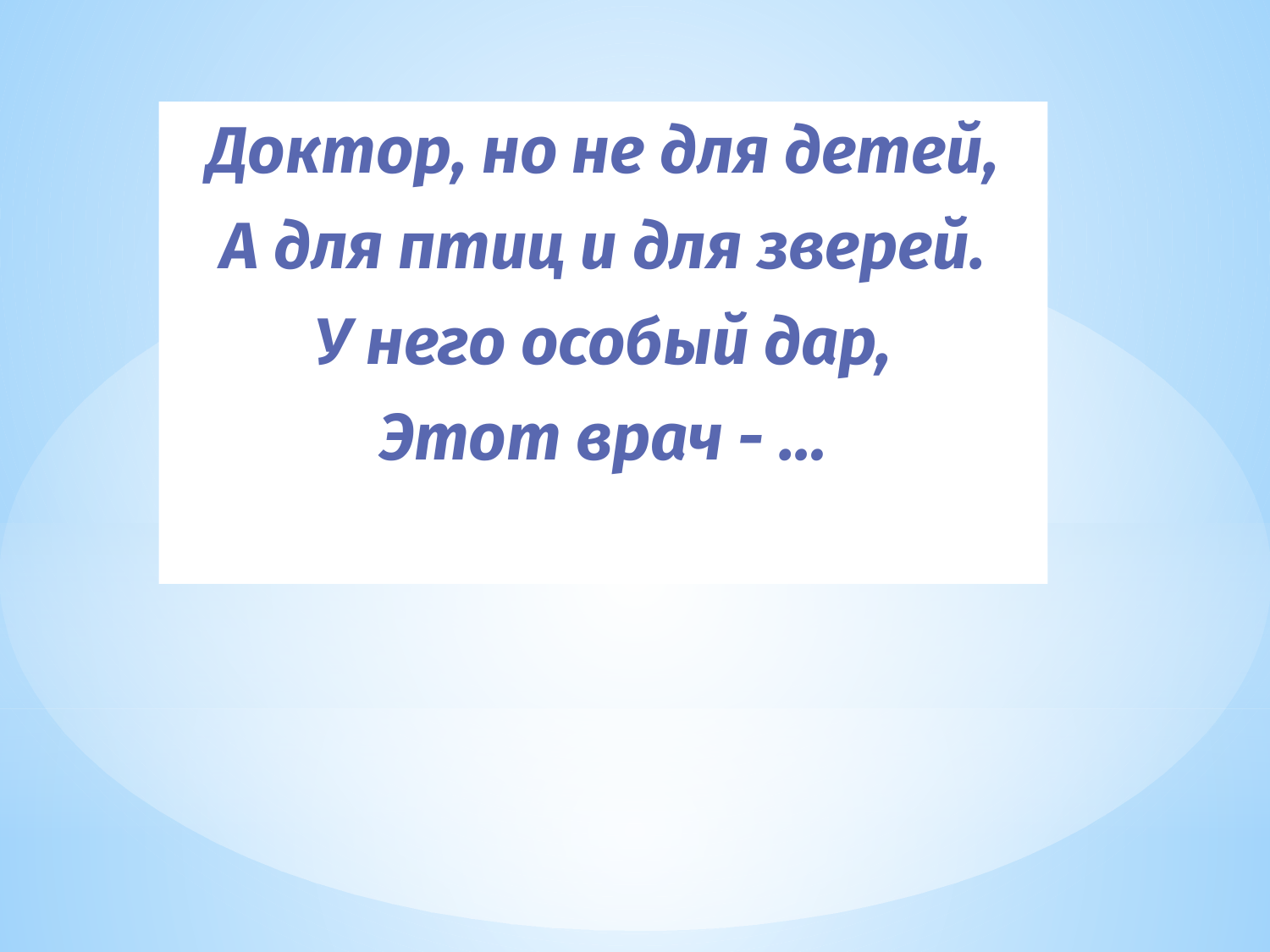

Доктор, но не для детей,
А для птиц и для зверей.
У него особый дар,
Этот врач - …

#